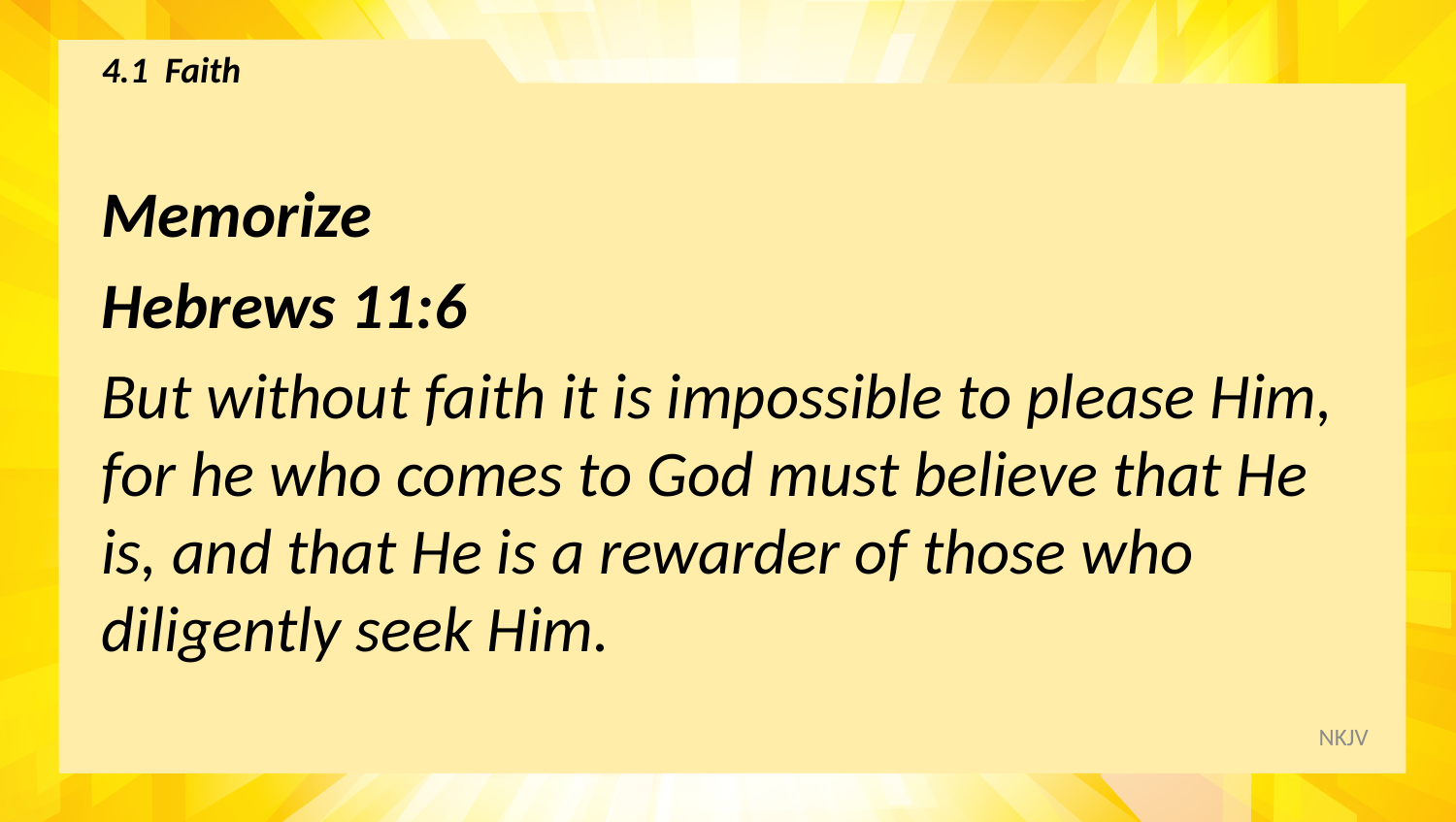

# 4.1  Faith
Memorize
Hebrews 11:6
But without faith it is impossible to please Him,
for he who comes to God must believe that He is, and that He is a rewarder of those who diligently seek Him.
NKJV